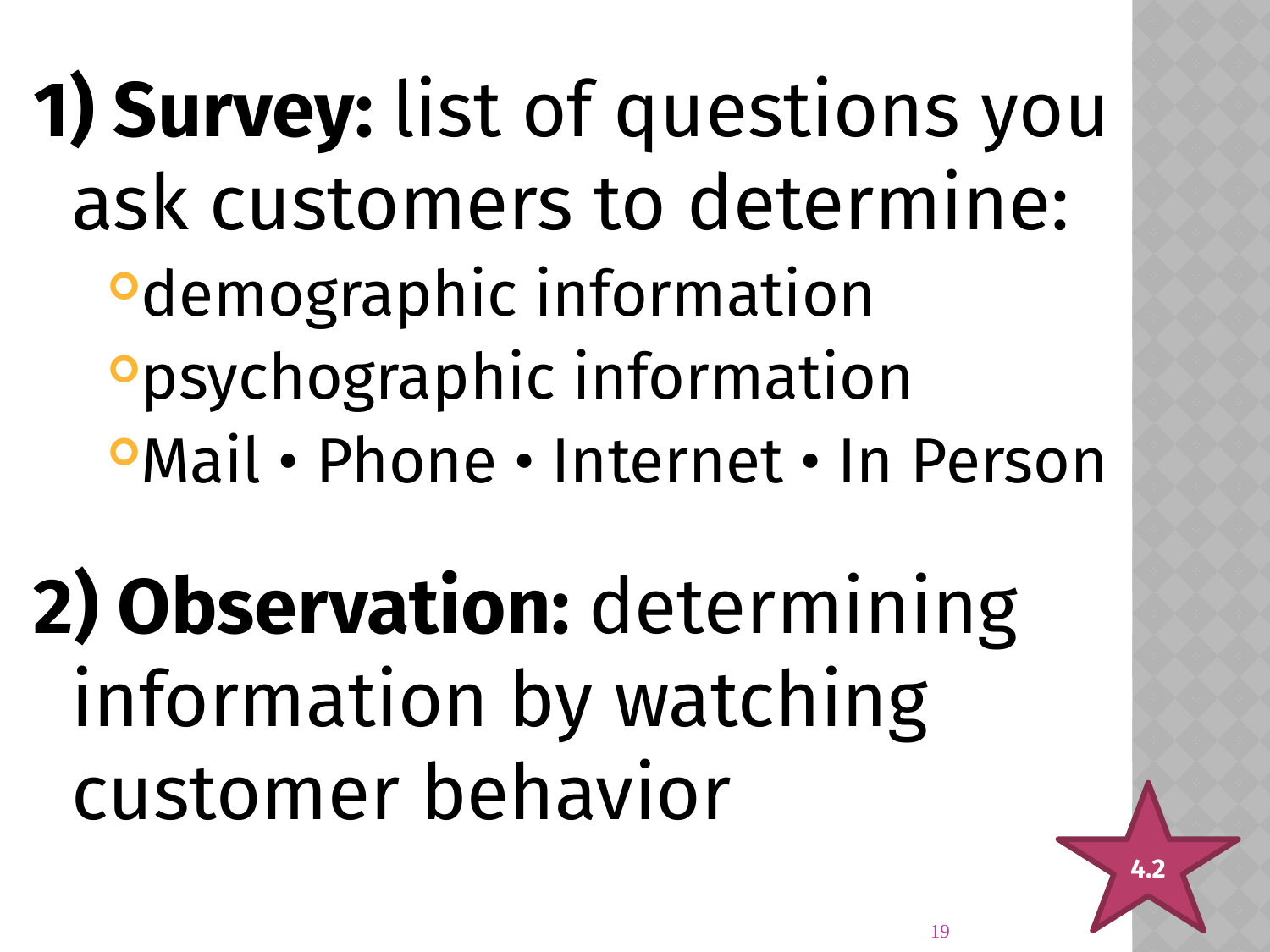

1) Survey: list of questions you ask customers to determine:
demographic information
psychographic information
Mail • Phone • Internet • In Person

2) Observation: determining information by watching customer behavior
4.2
19